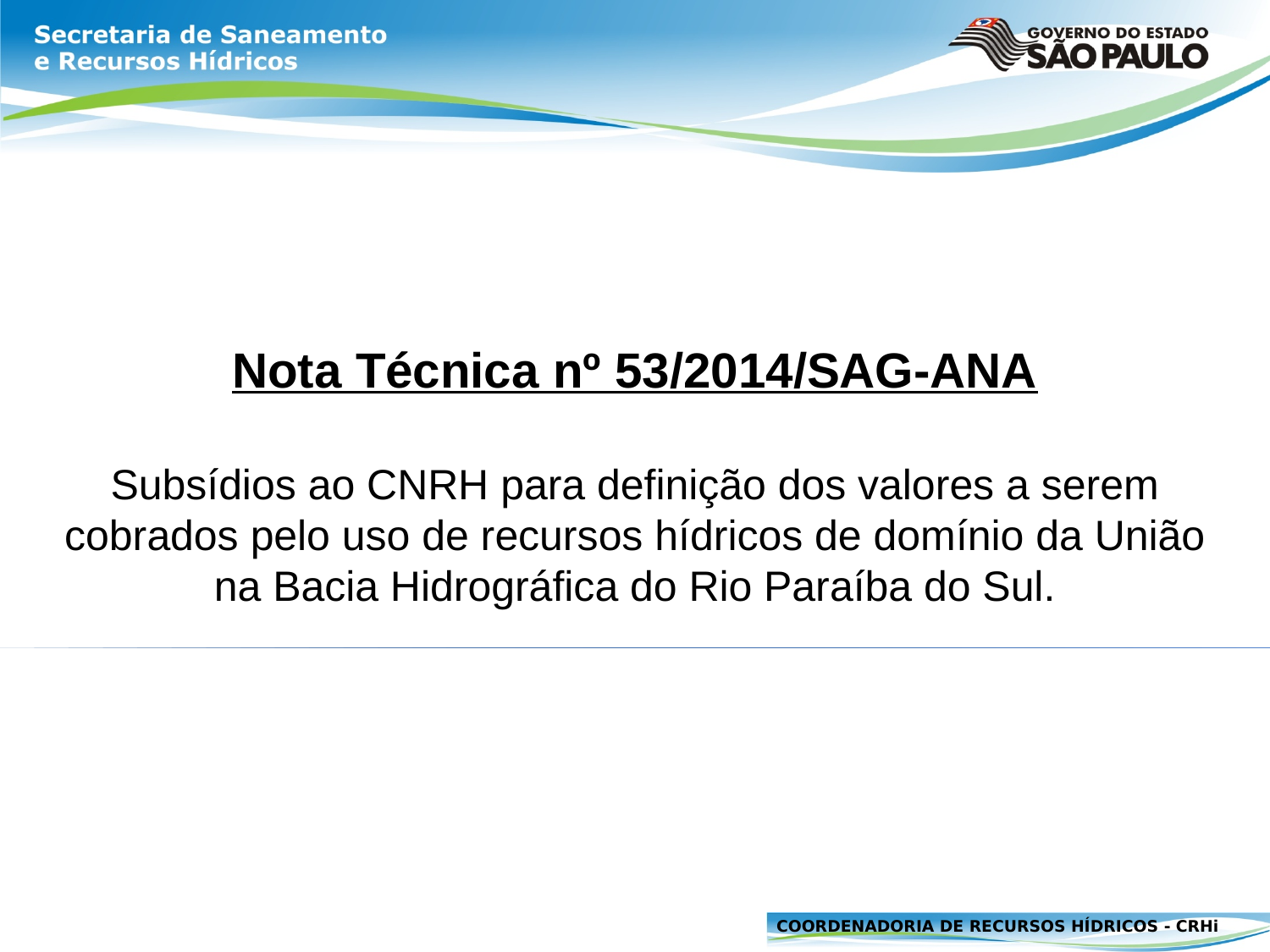

Nota Técnica nº 53/2014/SAG-ANA

Subsídios ao CNRH para definição dos valores a serem cobrados pelo uso de recursos hídricos de domínio da União na Bacia Hidrográfica do Rio Paraíba do Sul.